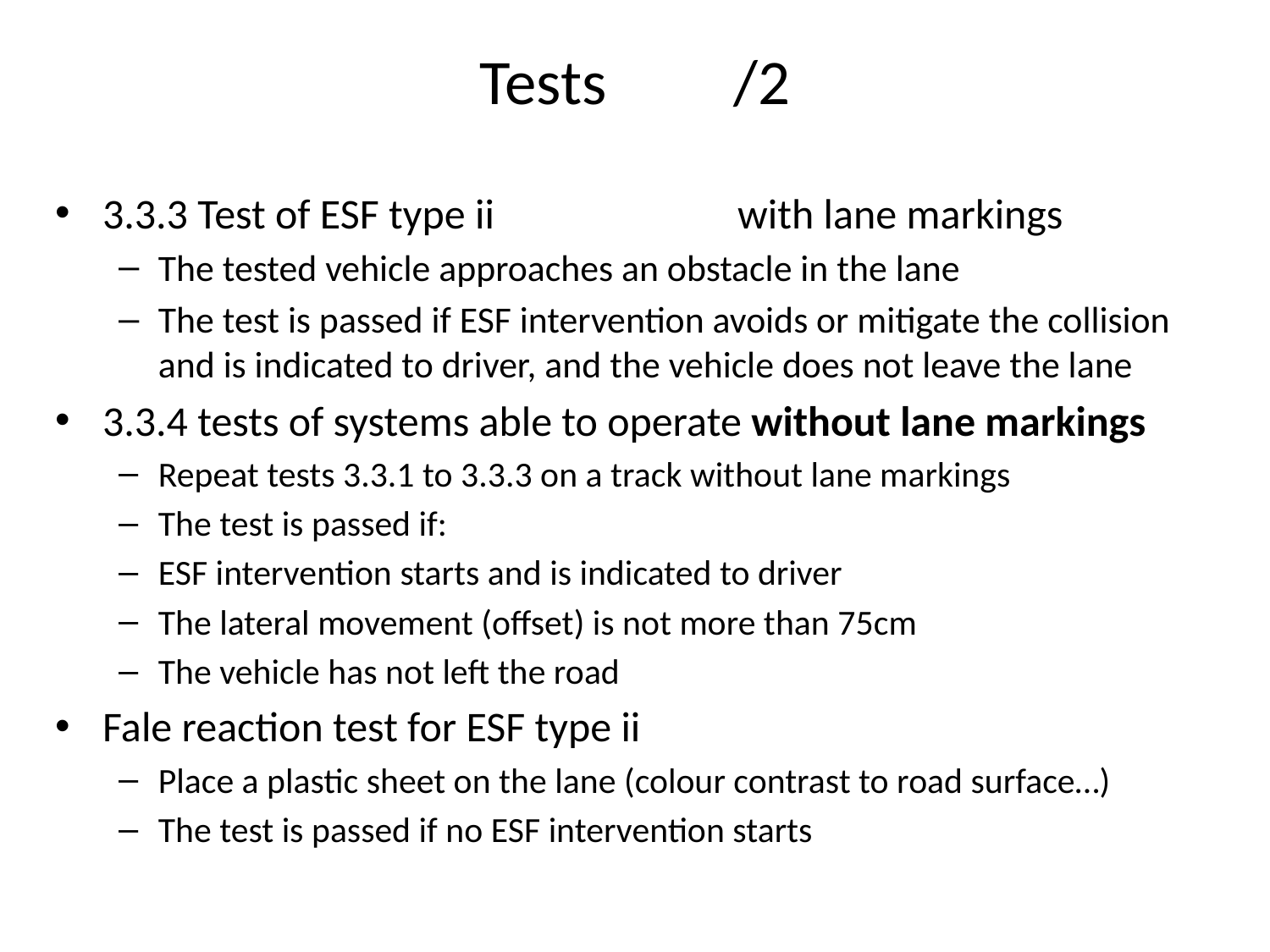

# Tests	/2
3.3.3 Test of ESF type ii		with lane markings
The tested vehicle approaches an obstacle in the lane
The test is passed if ESF intervention avoids or mitigate the collision and is indicated to driver, and the vehicle does not leave the lane
3.3.4 tests of systems able to operate without lane markings
Repeat tests 3.3.1 to 3.3.3 on a track without lane markings
The test is passed if:
ESF intervention starts and is indicated to driver
The lateral movement (offset) is not more than 75cm
The vehicle has not left the road
Fale reaction test for ESF type ii
Place a plastic sheet on the lane (colour contrast to road surface…)
The test is passed if no ESF intervention starts